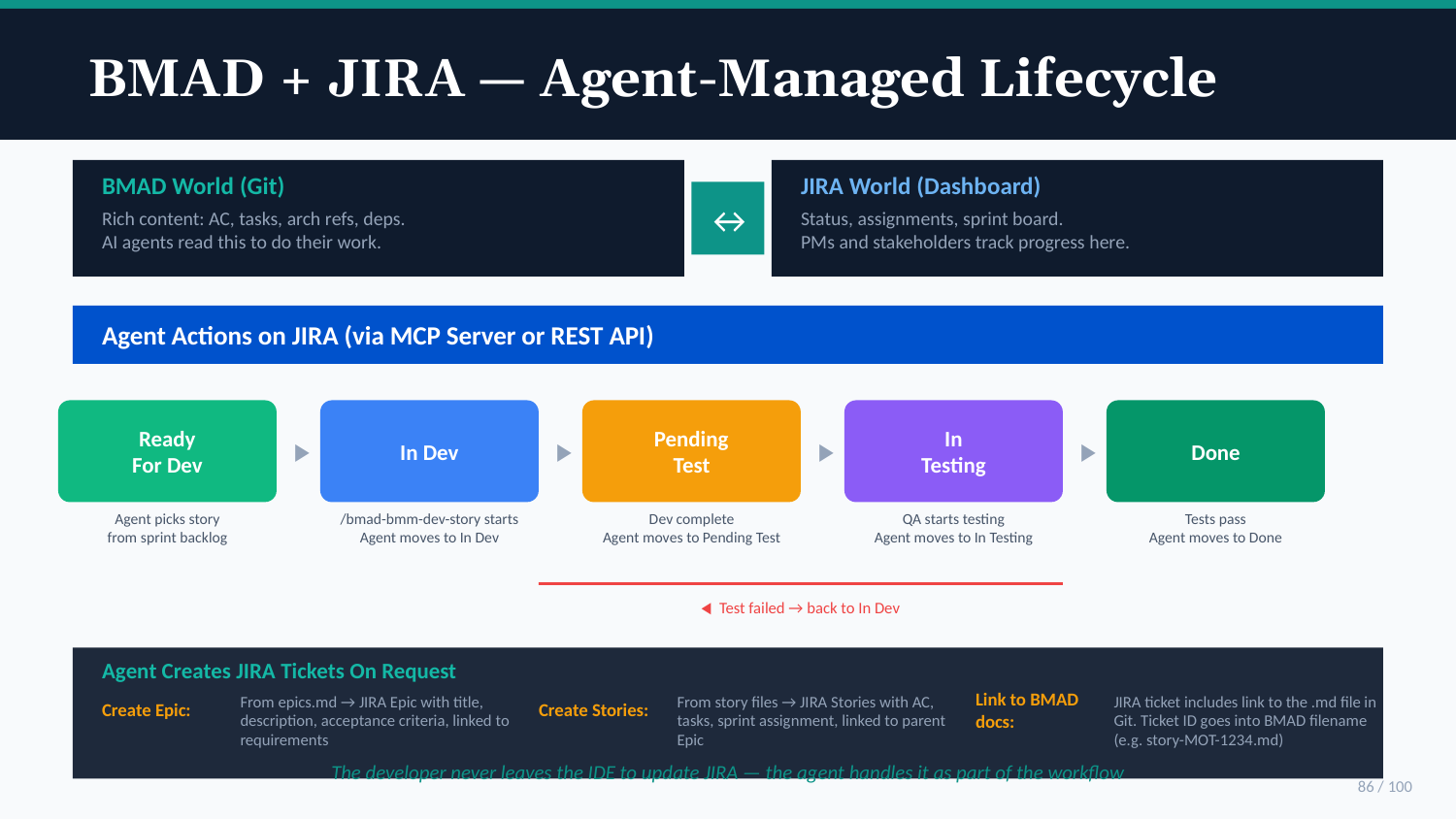

BMAD + JIRA — Agent-Managed Lifecycle

BMAD World (Git)
JIRA World (Dashboard)

↔
Rich content: AC, tasks, arch refs, deps.
AI agents read this to do their work.
Status, assignments, sprint board.
PMs and stakeholders track progress here.

Agent Actions on JIRA (via MCP Server or REST API)

Ready
For Dev

In Dev

Pending
Test

In
Testing

Done
▶
▶
▶
▶
Agent picks story
from sprint backlog
/bmad-bmm-dev-story starts
Agent moves to In Dev
Dev complete
Agent moves to Pending Test
QA starts testing
Agent moves to In Testing
Tests pass
Agent moves to Done

◀  Test failed → back to In Dev

Agent Creates JIRA Tickets On Request
Create Epic:
From epics.md → JIRA Epic with title, description, acceptance criteria, linked to requirements
Create Stories:
From story files → JIRA Stories with AC, tasks, sprint assignment, linked to parent Epic
Link to BMAD docs:
JIRA ticket includes link to the .md file in Git. Ticket ID goes into BMAD filename (e.g. story-MOT-1234.md)
The developer never leaves the IDE to update JIRA — the agent handles it as part of the workflow
86 / 100